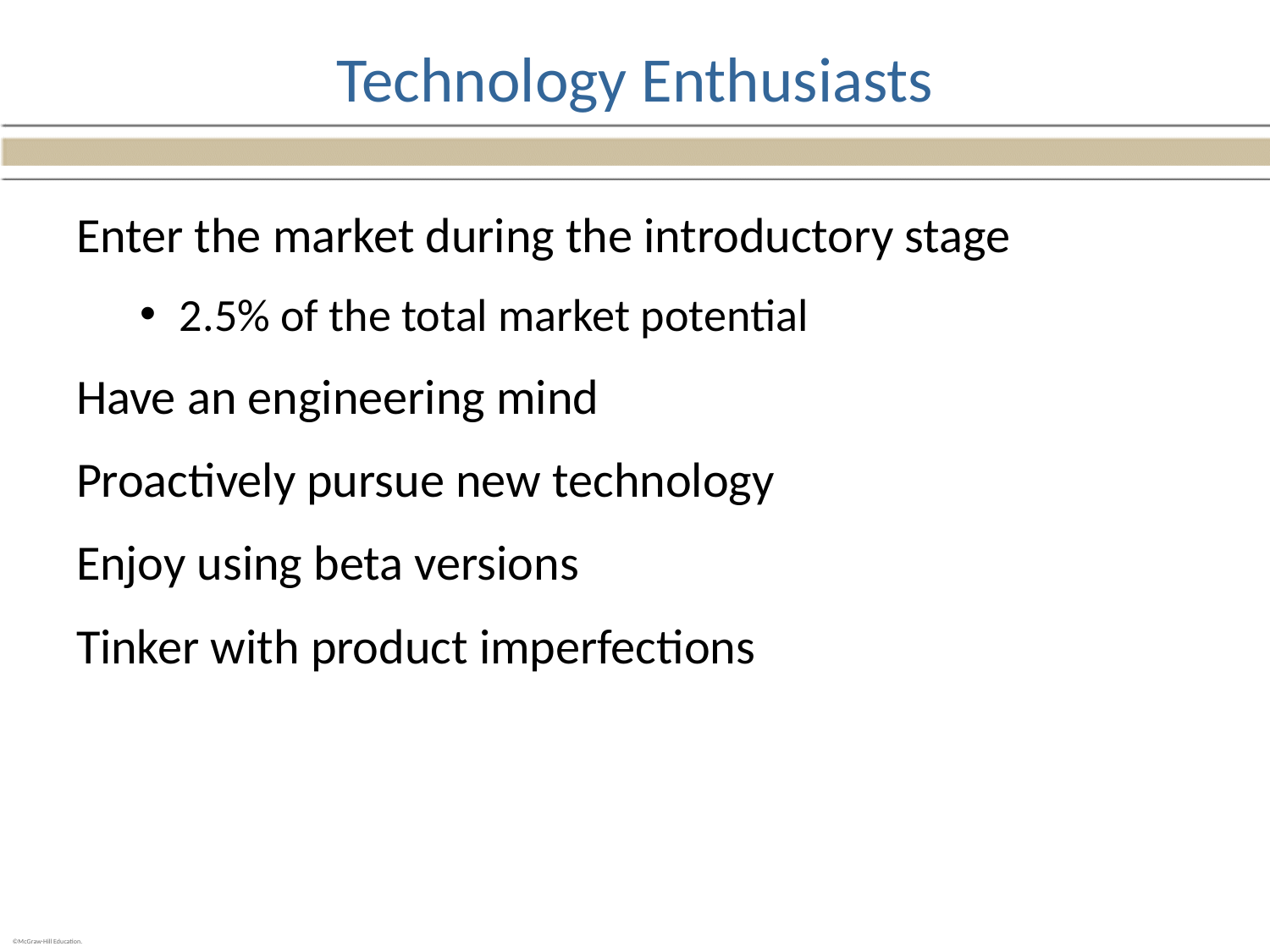

# Technology Enthusiasts
Enter the market during the introductory stage
2.5% of the total market potential
Have an engineering mind
Proactively pursue new technology
Enjoy using beta versions
Tinker with product imperfections